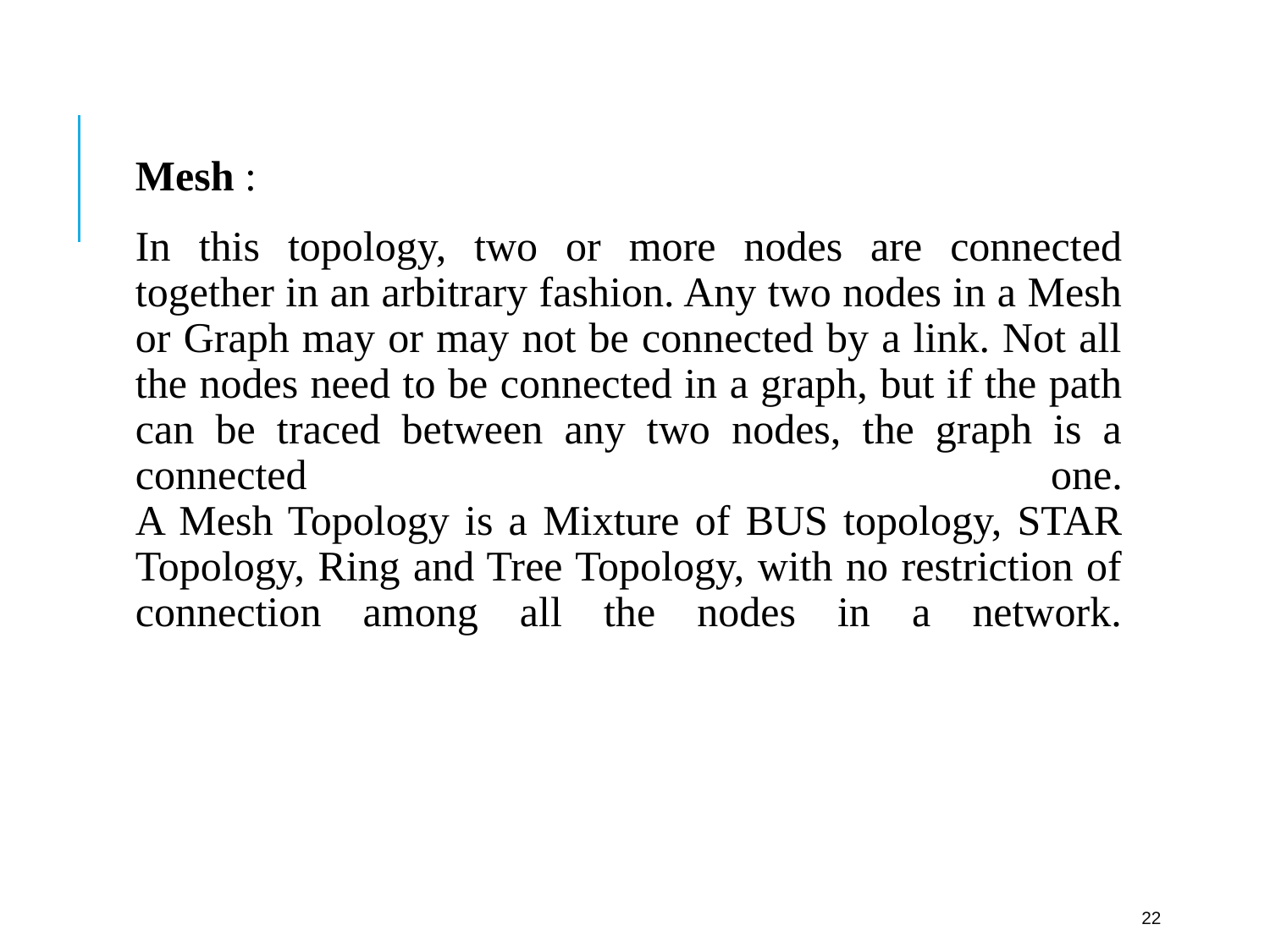

Mesh :
In this topology, two or more nodes are connected together in an arbitrary fashion. Any two nodes in a Mesh or Graph may or may not be connected by a link. Not all the nodes need to be connected in a graph, but if the path can be traced between any two nodes, the graph is a connected one.
A Mesh Topology is a Mixture of BUS topology, STAR Topology, Ring and Tree Topology, with no restriction of connection among all the nodes in a network.

22